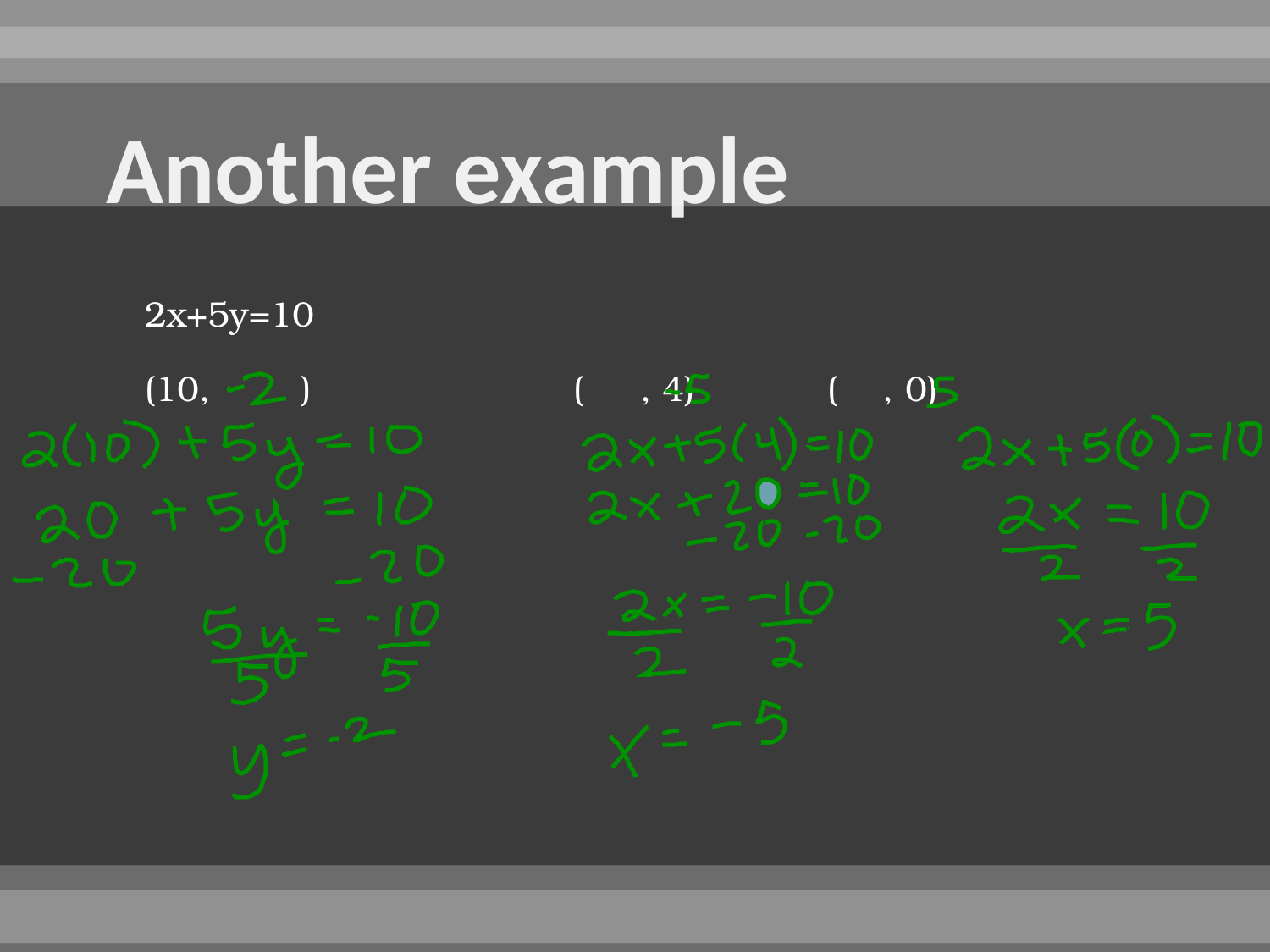

# Another example
2x+5y=10
(10,        )			(     , 4)		(    , 0)